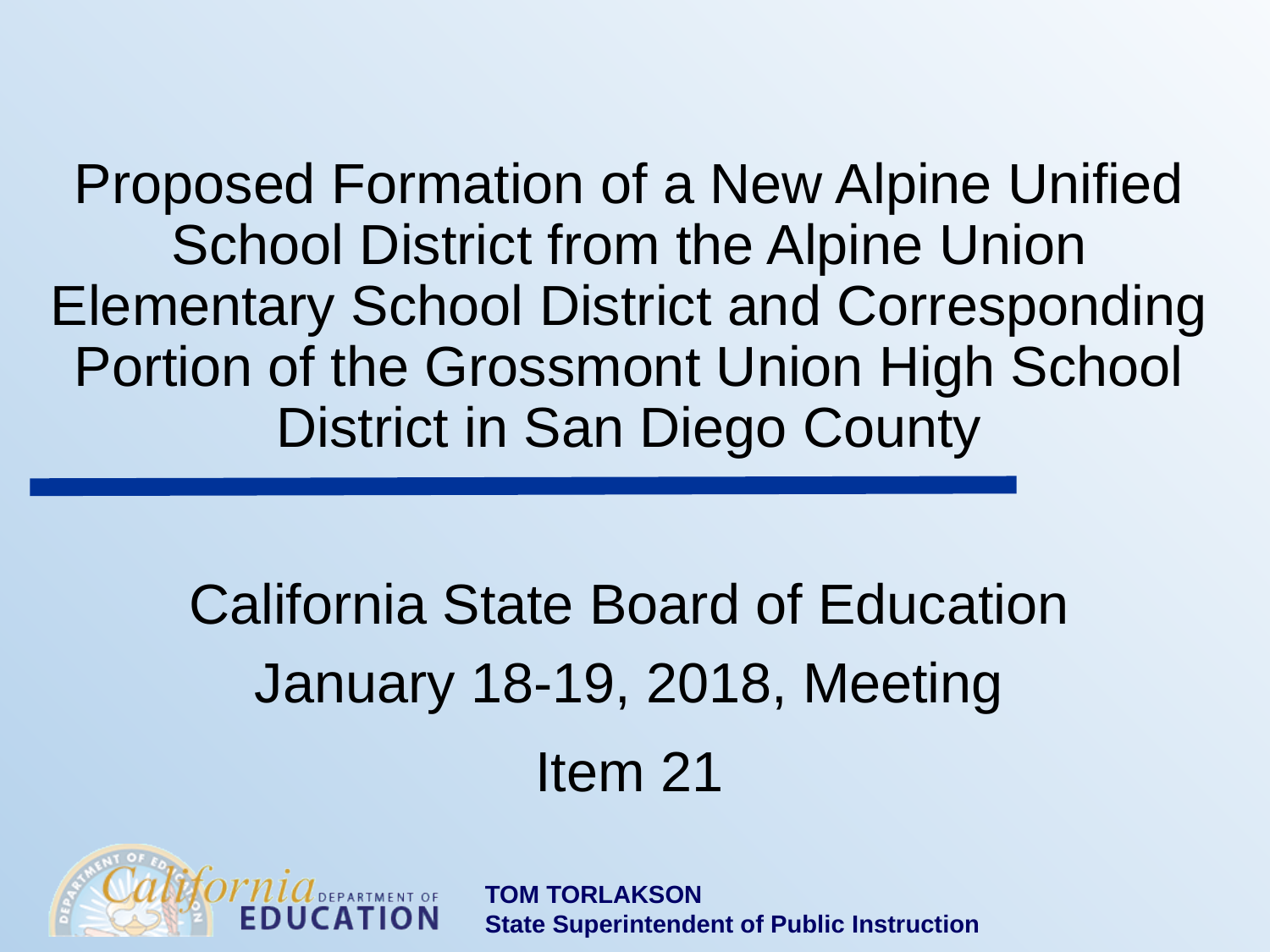

# Proposed Formation of a New Alpine Unified School District from the Alpine Union Elementary School District and Corresponding Portion of the Grossmont Union High School District in San Diego County

California State Board of Education
January 18-19, 2018, Meeting
Item 21